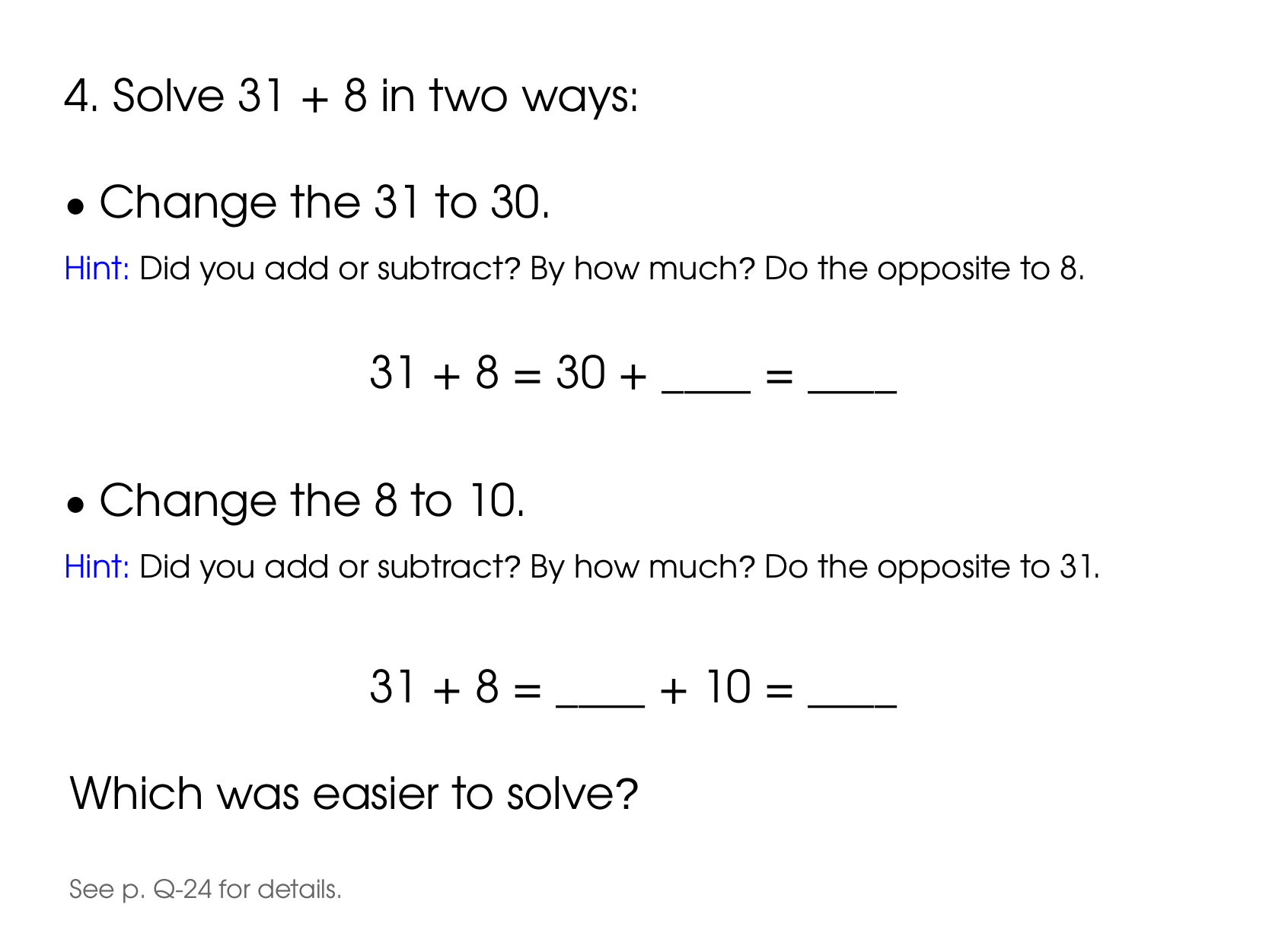

4. Solve 31 + 8 in two ways:
• Change the 31 to 30.
Hint: Did you add or subtract? By how much? Do the opposite to 8.
31 + 8 = 30 + ____ = ____
• Change the 8 to 10.
Hint: Did you add or subtract? By how much? Do the opposite to 31.

31 + 8 = ____ + 10 = ____
Which was easier to solve?
See p. Q-24 for details.